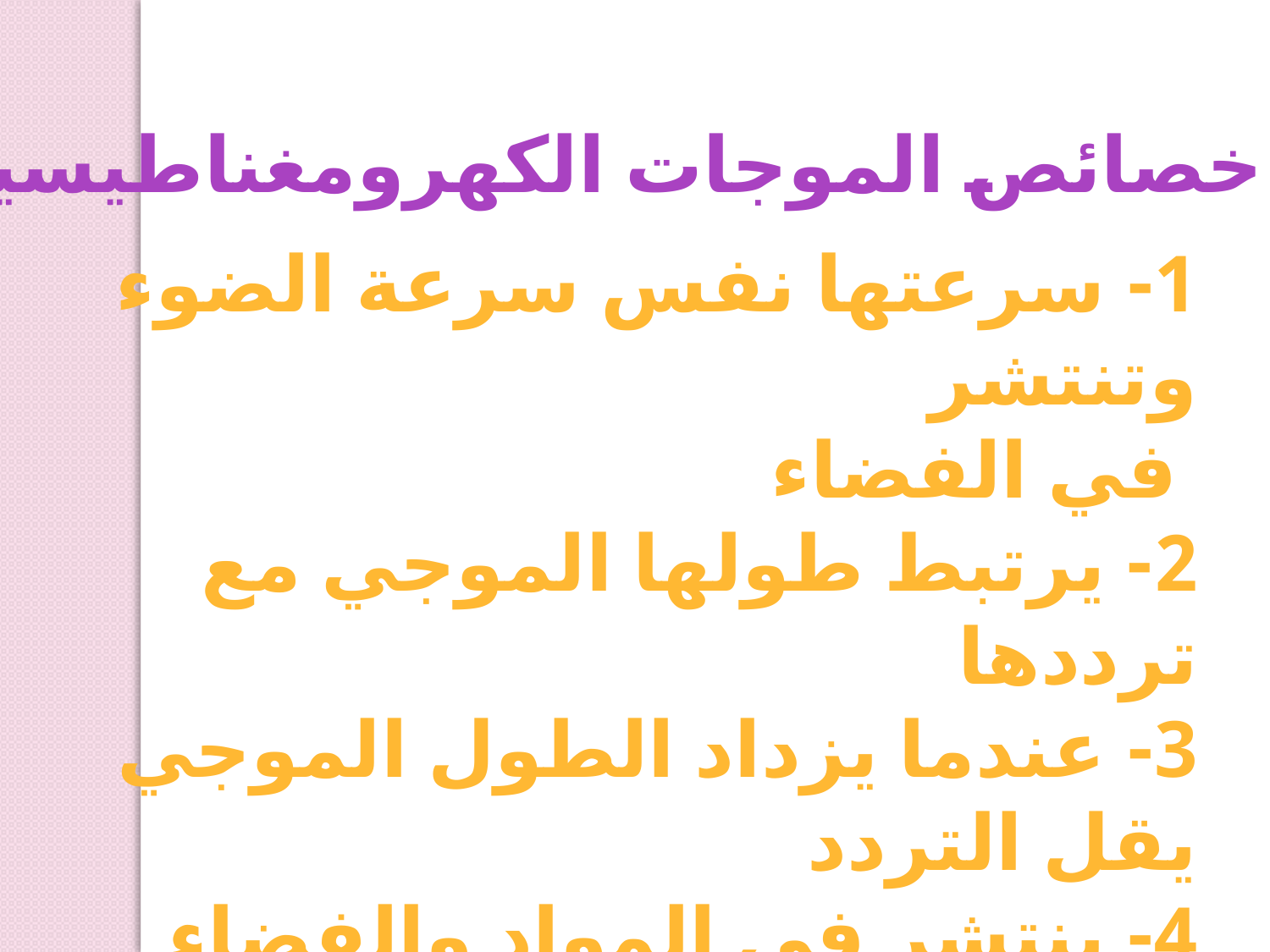

عددي خصائص الموجات الكهرومغناطيسيه؟؟

1- سرعتها نفس سرعة الضوء وتنتشر
 في الفضاء
2- يرتبط طولها الموجي مع ترددها
3- عندما يزداد الطول الموجي يقل التردد
4- ينتشر في المواد والفضاء